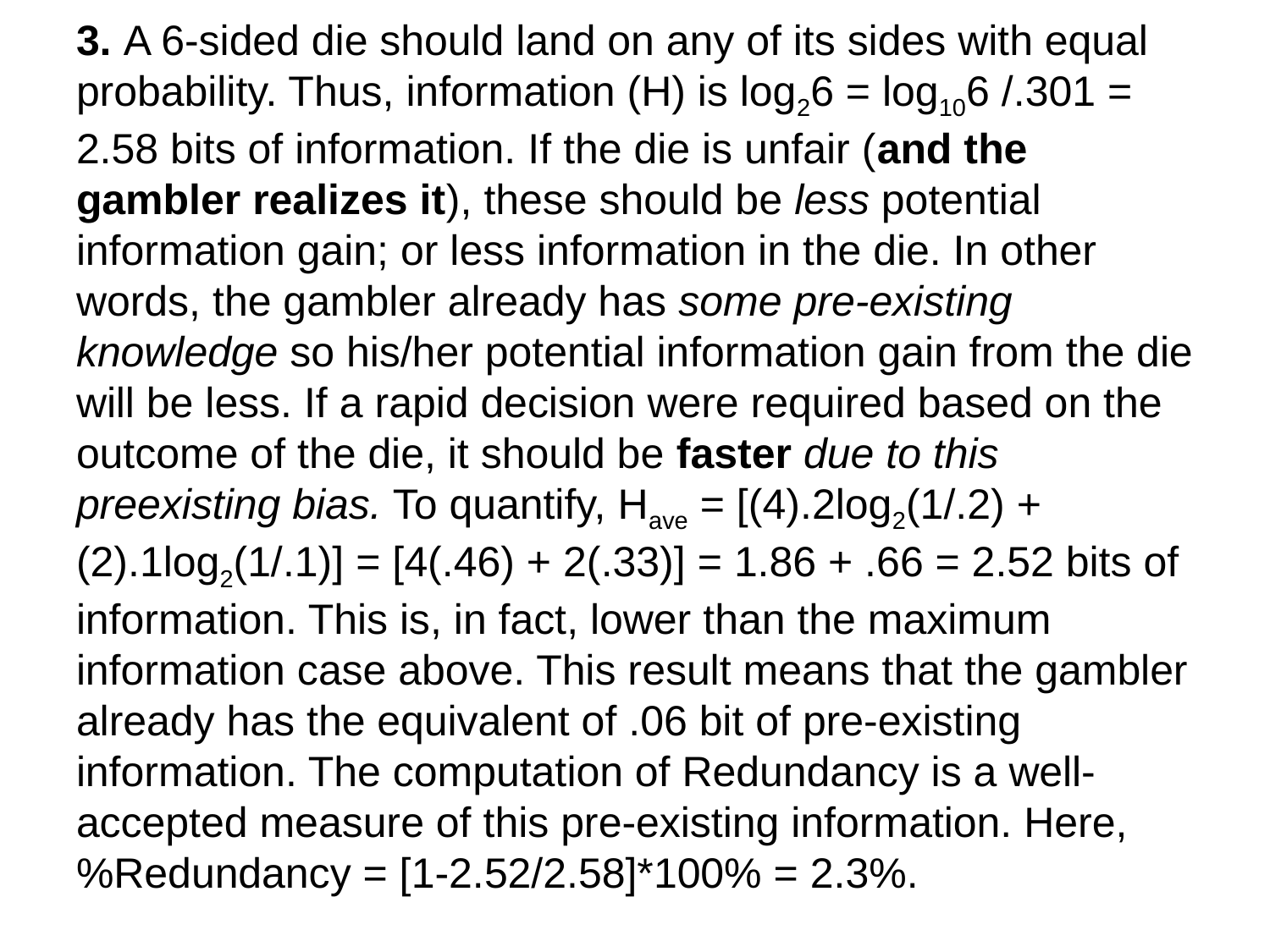

3. A 6-sided die should land on any of its sides with equal probability. Thus, information (H) is log26 = log106 /.301 = 2.58 bits of information. If the die is unfair (and the gambler realizes it), these should be less potential information gain; or less information in the die. In other words, the gambler already has some pre-existing knowledge so his/her potential information gain from the die will be less. If a rapid decision were required based on the outcome of the die, it should be faster due to this preexisting bias. To quantify, Have = [(4).2log2(1/.2) + (2).1log2(1/.1)] = [4(.46) + 2(.33)] = 1.86 + .66 = 2.52 bits of information. This is, in fact, lower than the maximum information case above. This result means that the gambler already has the equivalent of .06 bit of pre-existing information. The computation of Redundancy is a well-accepted measure of this pre-existing information. Here, %Redundancy = [1-2.52/2.58]*100% = 2.3%.